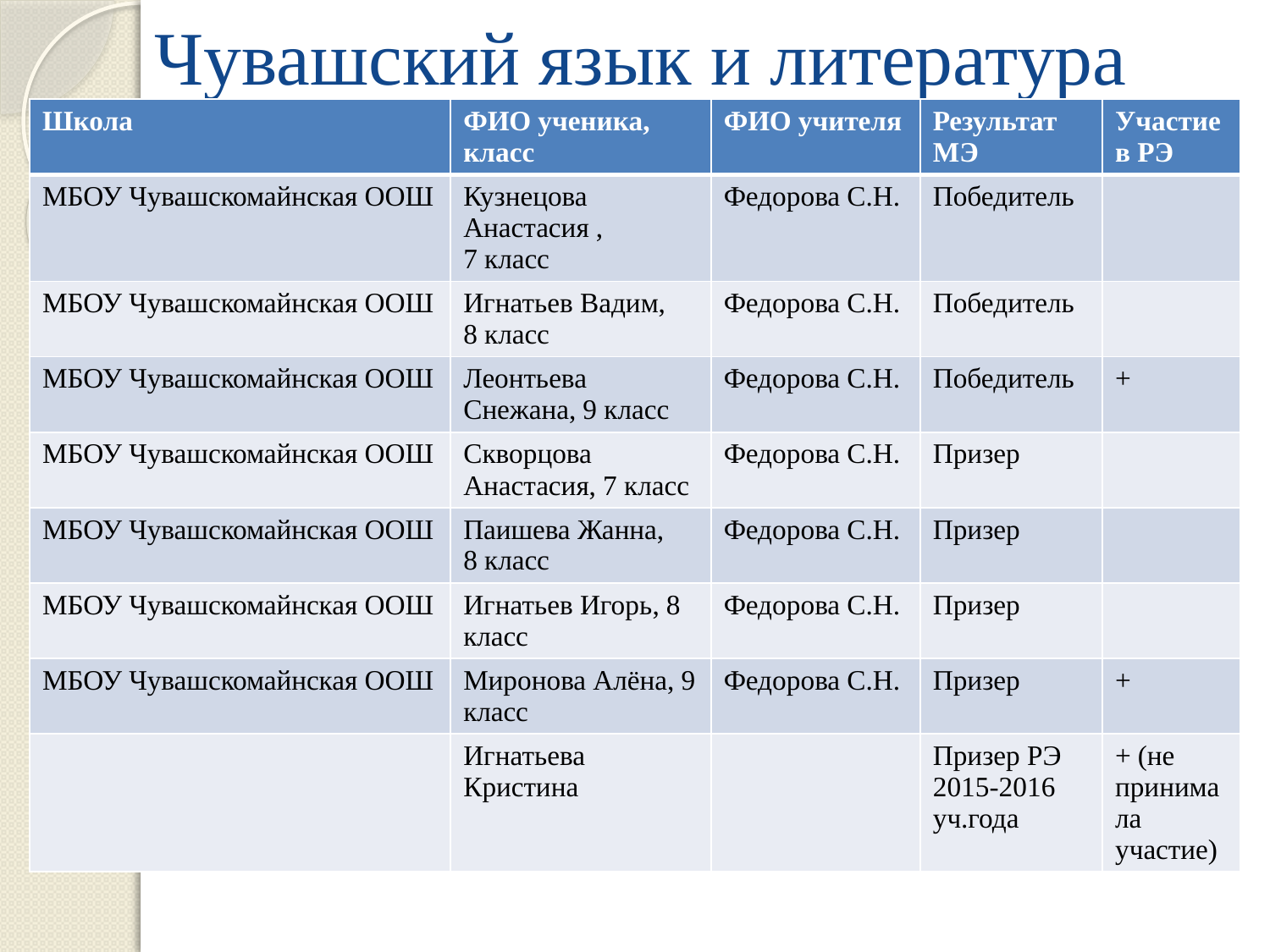

# Чувашский язык и литература
| Школа | ФИО ученика, класс | ФИО учителя | Результат МЭ | Участие в РЭ |
| --- | --- | --- | --- | --- |
| МБОУ Чувашскомайнская ООШ | Кузнецова Анастасия , 7 класс | Федорова С.Н. | Победитель |  |
| МБОУ Чувашскомайнская ООШ | Игнатьев Вадим, 8 класс | Федорова С.Н. | Победитель |  |
| МБОУ Чувашскомайнская ООШ | Леонтьева Снежана, 9 класс | Федорова С.Н. | Победитель | + |
| МБОУ Чувашскомайнская ООШ | Скворцова Анастасия, 7 класс | Федорова С.Н. | Призер |  |
| МБОУ Чувашскомайнская ООШ | Паишева Жанна, 8 класс | Федорова С.Н. | Призер |  |
| МБОУ Чувашскомайнская ООШ | Игнатьев Игорь, 8 класс | Федорова С.Н. | Призер |  |
| МБОУ Чувашскомайнская ООШ | Миронова Алёна, 9 класс | Федорова С.Н. | Призер | + |
|  | Игнатьева Кристина |  | Призер РЭ 2015-2016 уч.года | + (не принимала участие) |